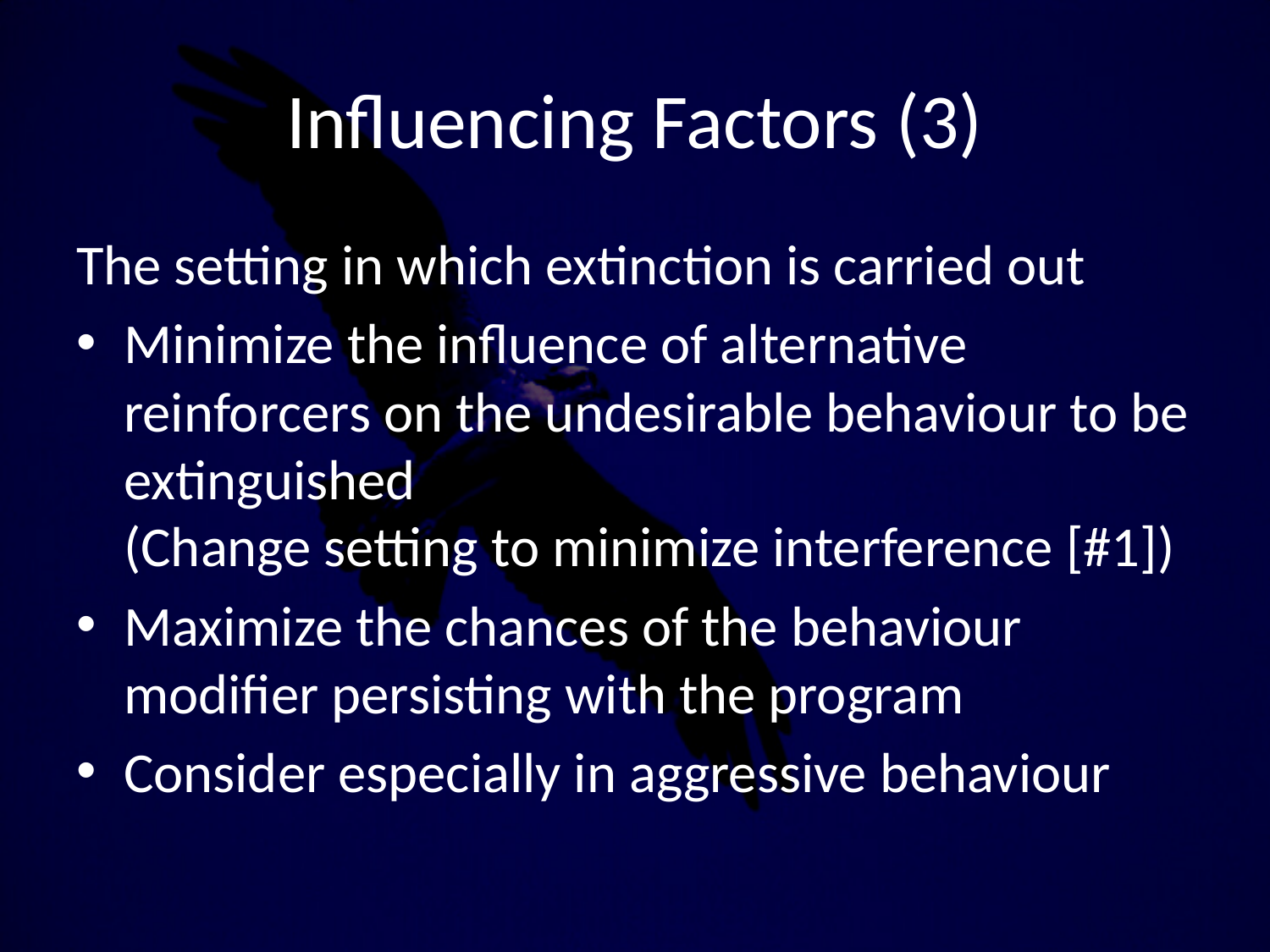

# Influencing Factors (3)
The setting in which extinction is carried out
Minimize the influence of alternative reinforcers on the undesirable behaviour to be extinguished
(Change setting to minimize interference [#1])
Maximize the chances of the behaviour modifier persisting with the program
Consider especially in aggressive behaviour